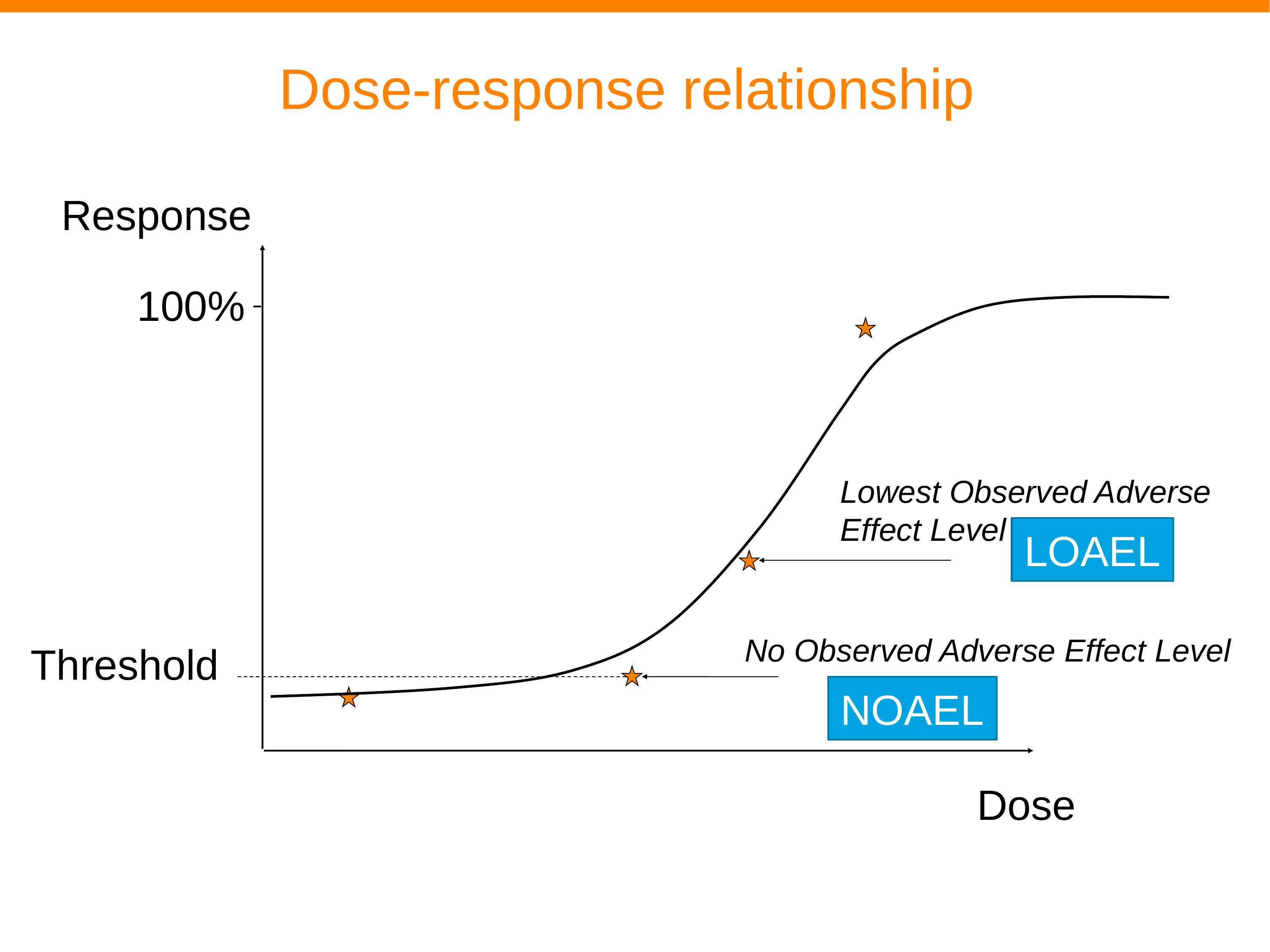

# Dose-response relationship
Response

100%

Lowest Observed Adverse
Effect Level
LOAEL

No Observed Adverse Effect Level

NOAEL
Threshold

Dose